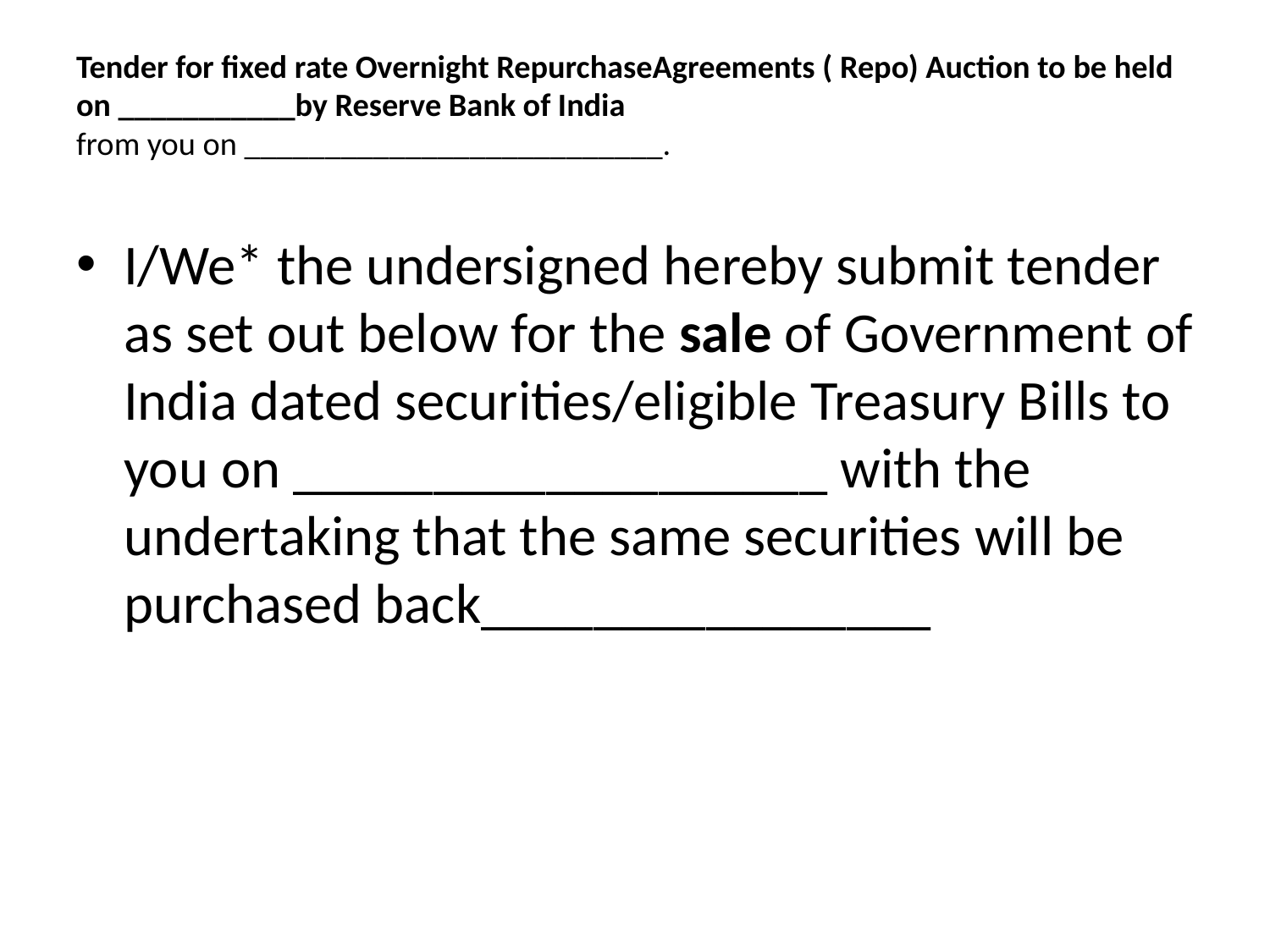

# Tender for fixed rate Overnight RepurchaseAgreements ( Repo) Auction to be held on ___________by Reserve Bank of India from you on __________________________.
I/We* the undersigned hereby submit tender as set out below for the sale of Government of India dated securities/eligible Treasury Bills to you on ___________________ with the undertaking that the same securities will be purchased back________________